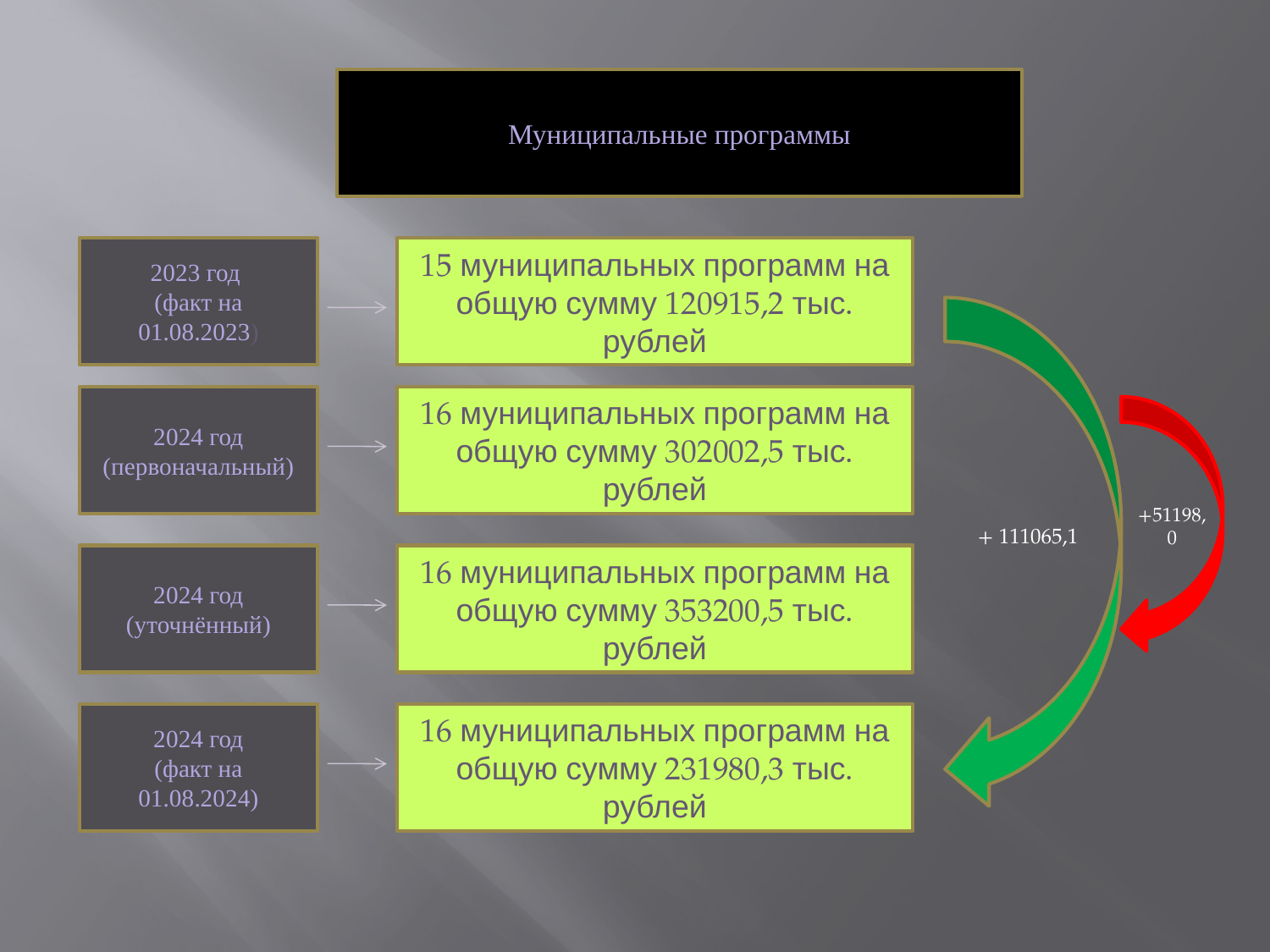

Муниципальные программы
2023 год
(факт на 01.08.2023)
15 муниципальных программ на общую сумму 120915,2 тыс. рублей

2024 год (первоначальный)
16 муниципальных программ на общую сумму 302002,5 тыс. рублей
+51198,0

+ 111065,1
2024 год (уточнённый)
16 муниципальных программ на общую сумму 353200,5 тыс. рублей
2024 год
(факт на 01.08.2024)
16 муниципальных программ на общую сумму 231980,3 тыс. рублей